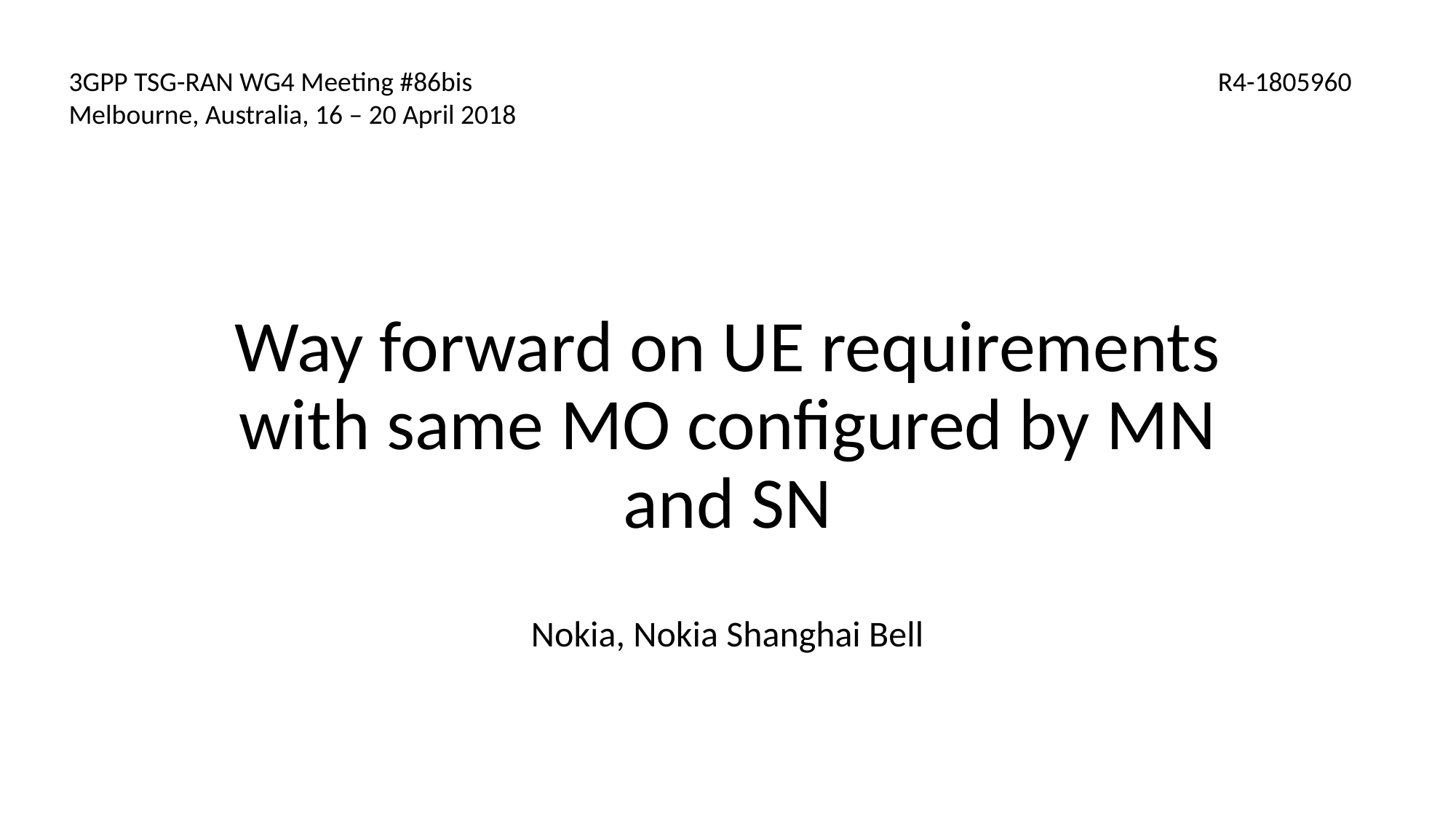

3GPP TSG-RAN WG4 Meeting #86bis
Melbourne, Australia, 16 – 20 April 2018
R4-1805960
# Way forward on UE requirements with same MO configured by MN and SN
Nokia, Nokia Shanghai Bell